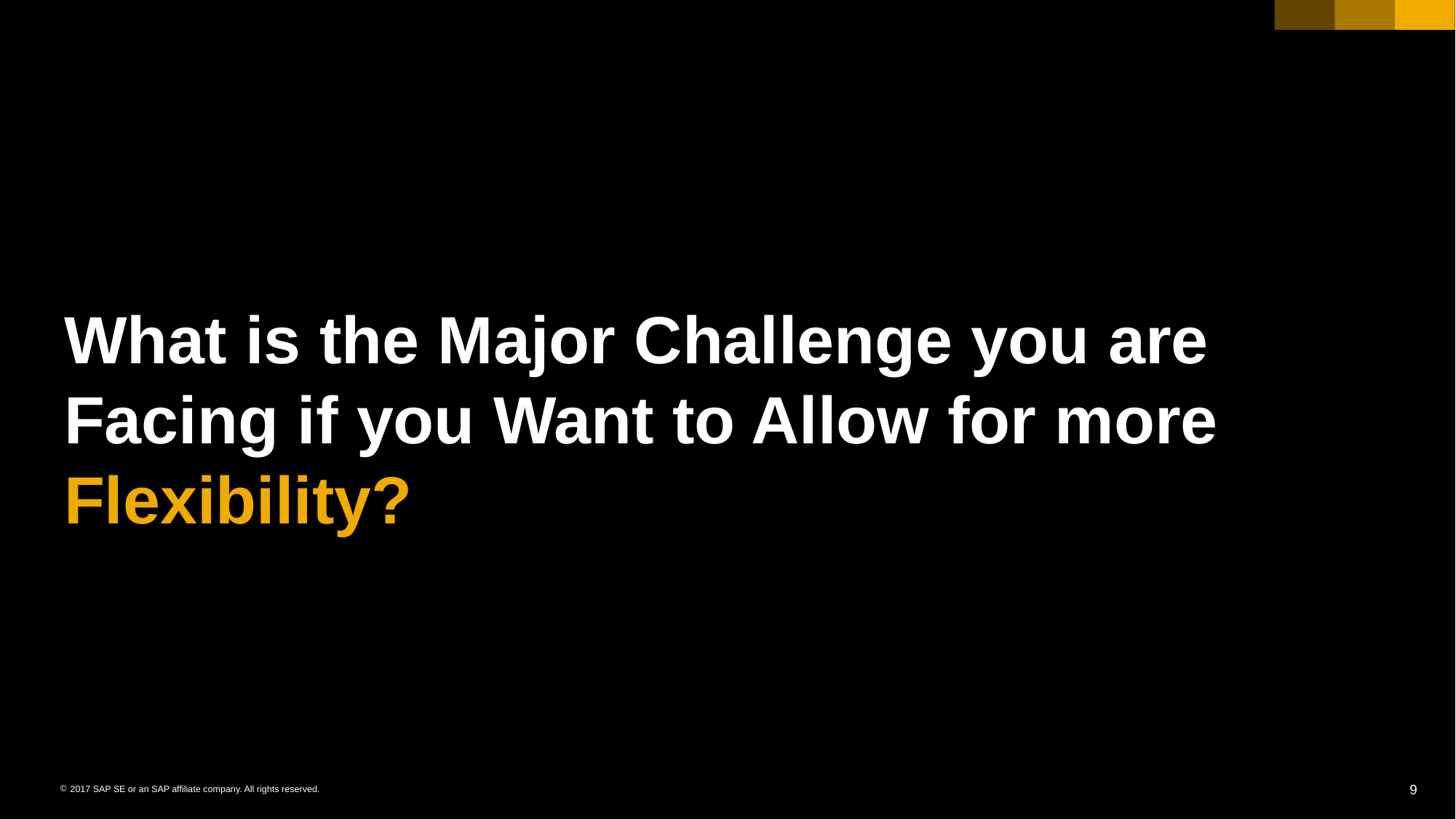

# What is the Major Challenge you are Facing if you Want to Allow for more Flexibility?